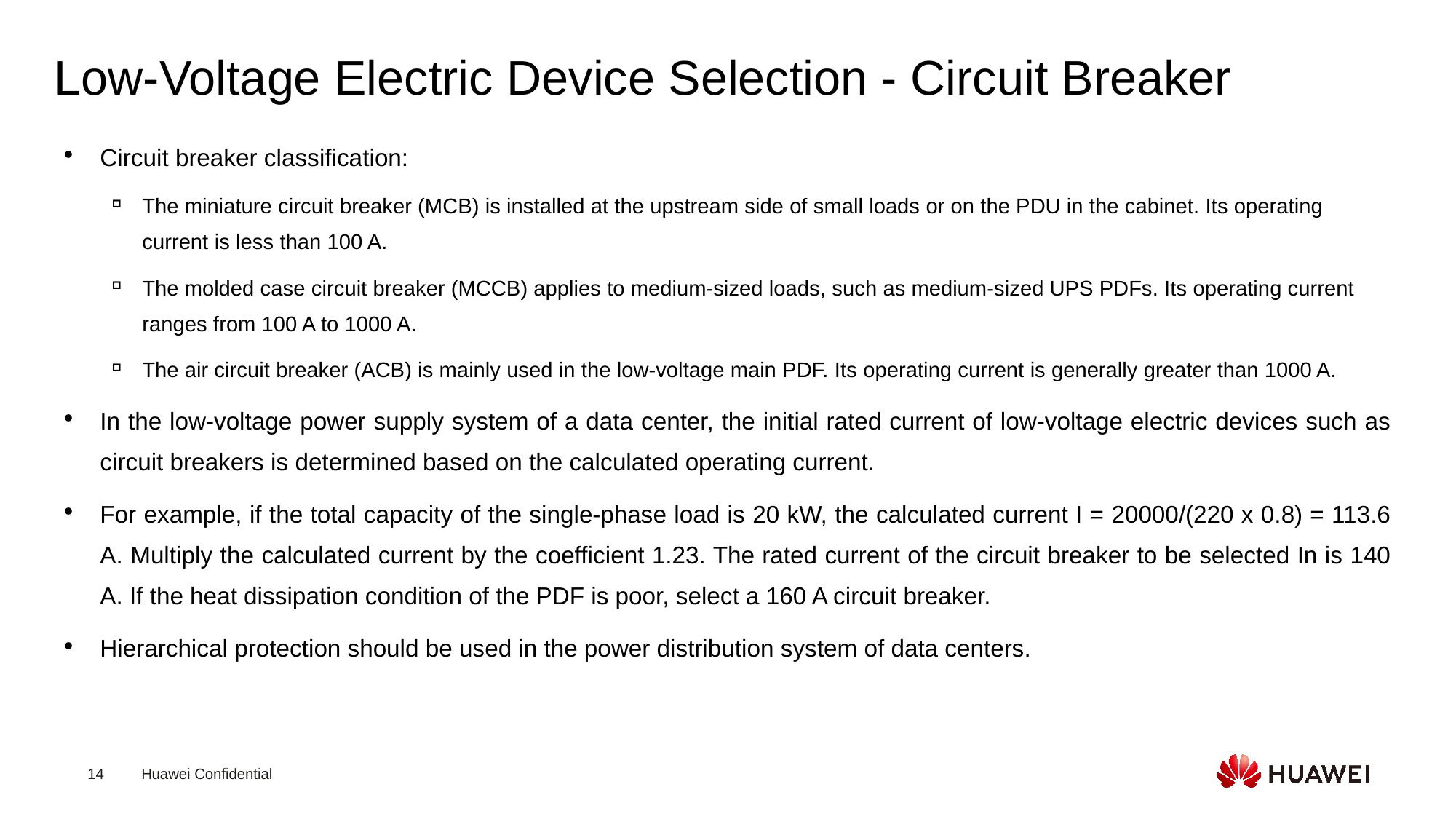

# Low-Voltage Electric Device Selection - Circuit Breaker
Circuit breaker classification:
The miniature circuit breaker (MCB) is installed at the upstream side of small loads or on the PDU in the cabinet. Its operating current is less than 100 A.
The molded case circuit breaker (MCCB) applies to medium-sized loads, such as medium-sized UPS PDFs. Its operating current ranges from 100 A to 1000 A.
The air circuit breaker (ACB) is mainly used in the low-voltage main PDF. Its operating current is generally greater than 1000 A.
In the low-voltage power supply system of a data center, the initial rated current of low-voltage electric devices such as circuit breakers is determined based on the calculated operating current.
For example, if the total capacity of the single-phase load is 20 kW, the calculated current I = 20000/(220 x 0.8) = 113.6 A. Multiply the calculated current by the coefficient 1.23. The rated current of the circuit breaker to be selected In is 140 A. If the heat dissipation condition of the PDF is poor, select a 160 A circuit breaker.
Hierarchical protection should be used in the power distribution system of data centers.